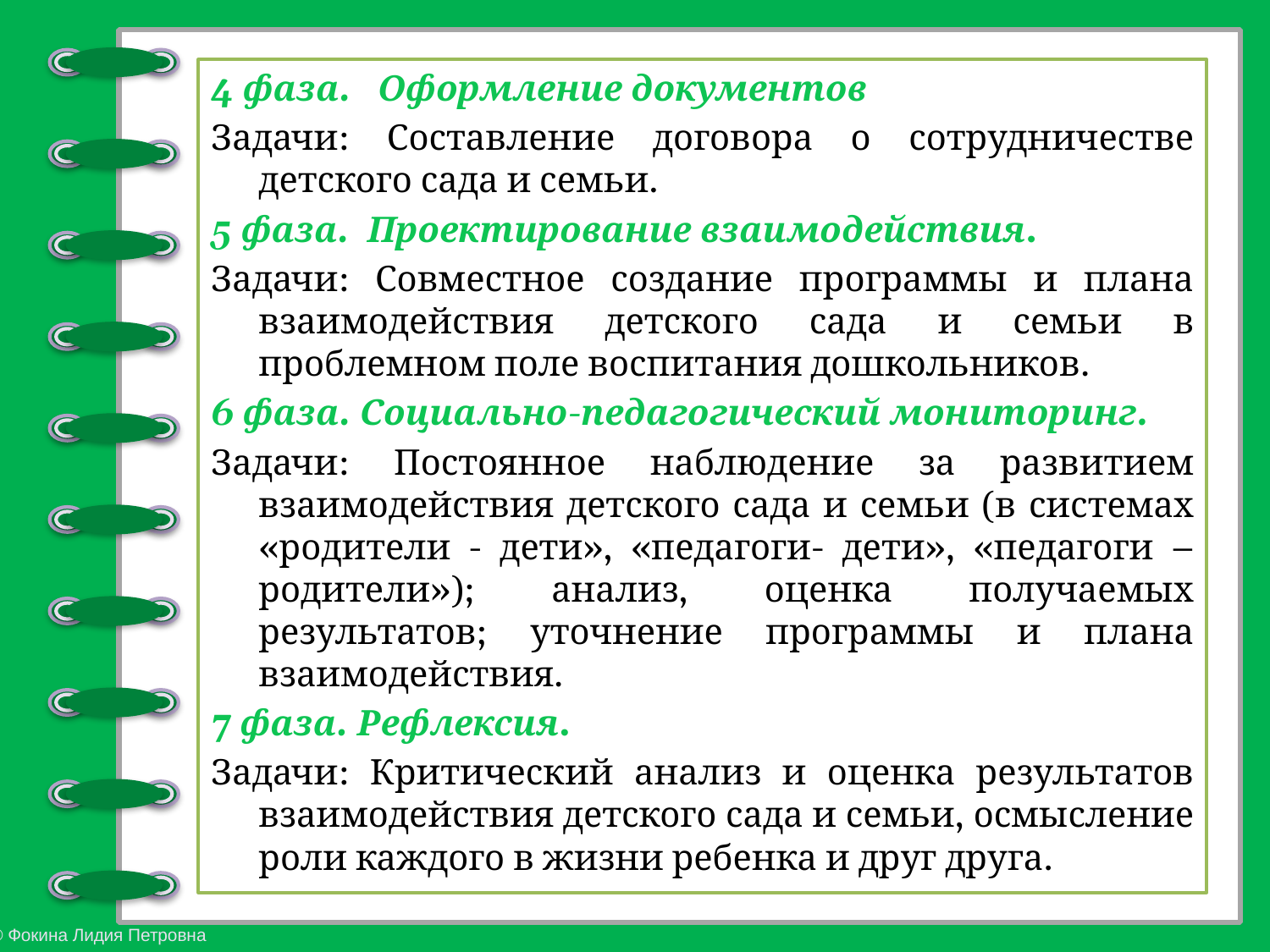

4 фаза.   Оформление документов
Задачи: Составление договора о сотрудничестве детского сада и семьи.
5 фаза.  Проектирование взаимодействия.
Задачи: Совместное создание программы и плана взаимодействия детского сада и семьи в проблемном поле воспитания дошкольников.
6 фаза. Социально-педагогический мониторинг.
Задачи: Постоянное наблюдение за развитием взаимодействия детского сада и семьи (в системах «родители - дети», «педагоги- дети», «педагоги – родители»); анализ, оценка получаемых результатов; уточнение программы и плана взаимодействия.
7 фаза. Рефлексия.
Задачи: Критический анализ и оценка результатов взаимодействия детского сада и семьи, осмысление роли каждого в жизни ребенка и друг друга.